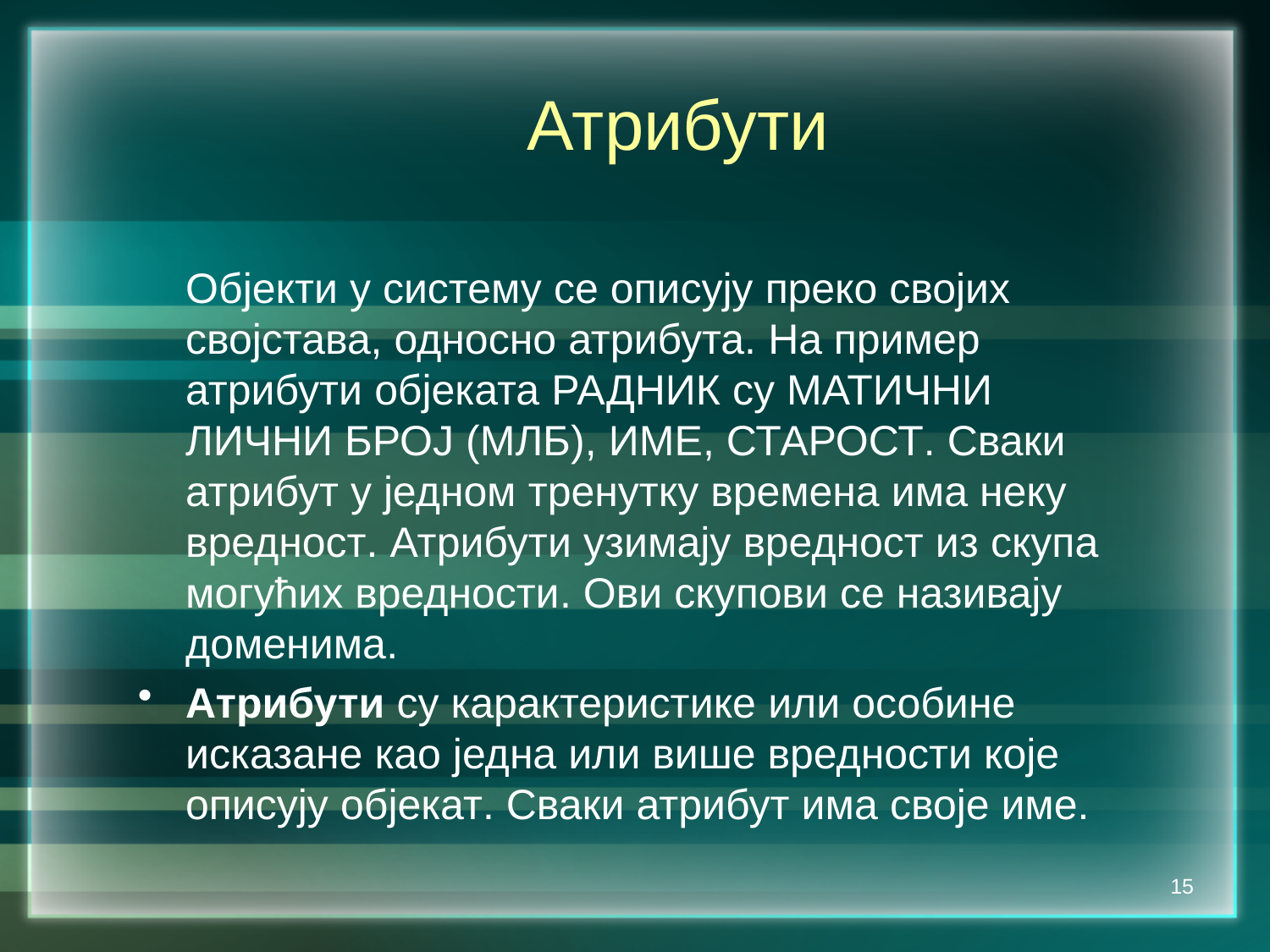

Атрибути
	Објекти у систему се описују преко својих својстава, односно атрибута. На пример атрибути објеката РАДНИК су МАТИЧНИ ЛИЧНИ БРОЈ (МЛБ), ИМЕ, СТАРОСТ. Сваки атрибут у једном тренутку времена има неку вредност. Атрибути узимају вредност из скупа могућих вредности. Ови скупови се називају доменима.
Атрибути су карактеристике или особине исказане као једна или више вредности које описују објекат. Сваки атрибут има своје име.

15